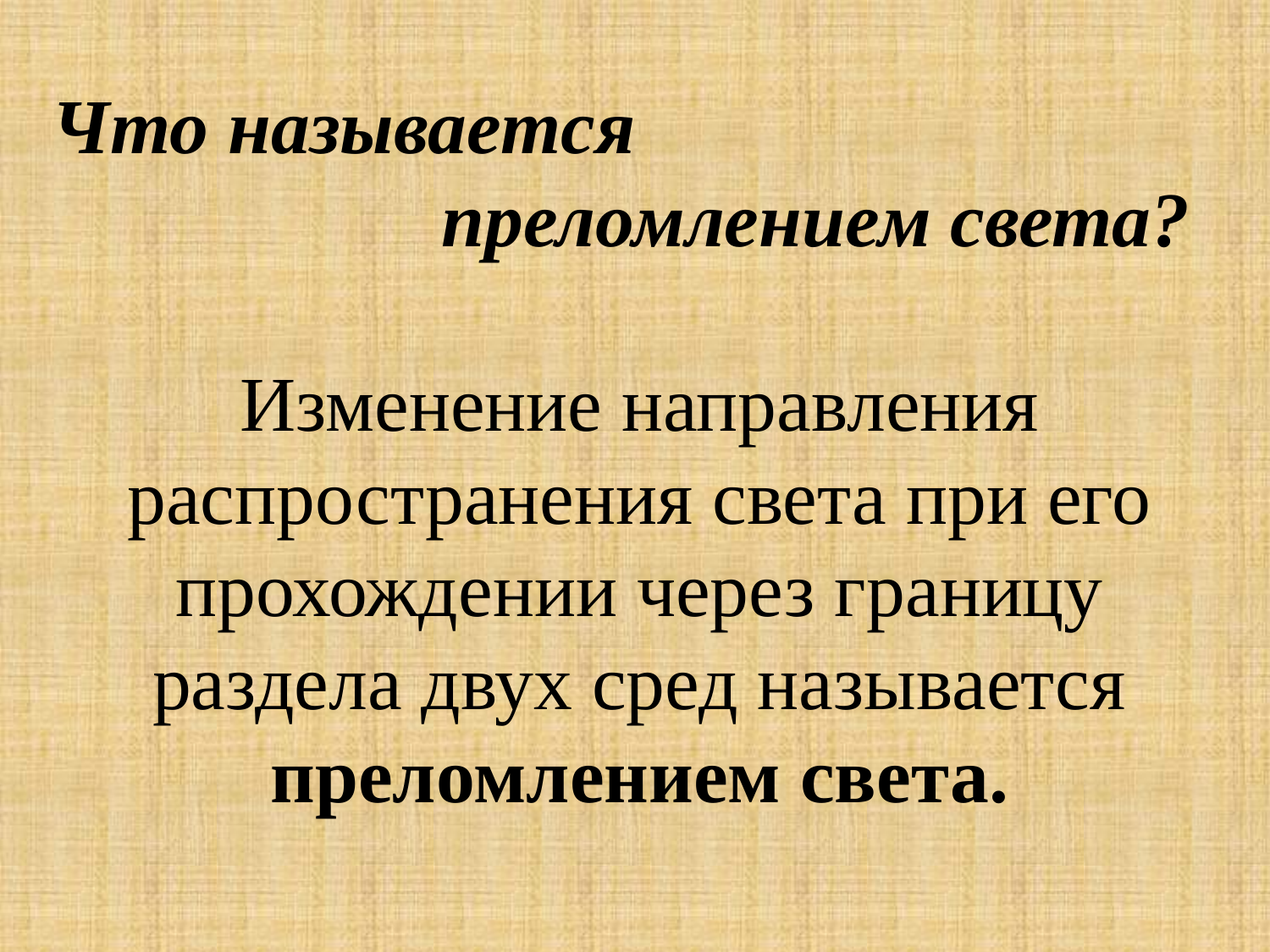

Что называется
                    преломлением света?
Изменение направления распространения света при его прохождении через границу раздела двух сред называется преломлением света.